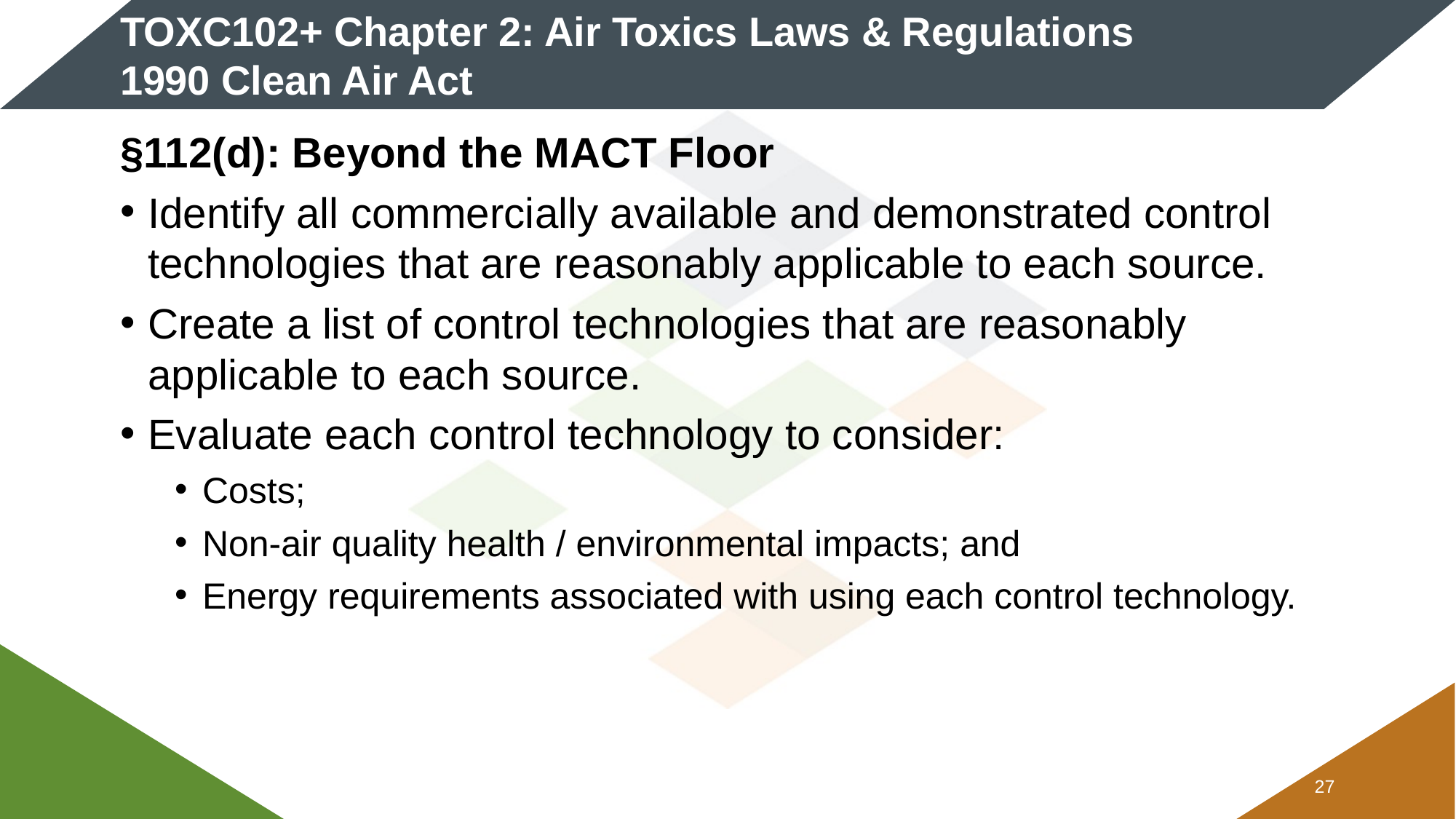

# TOXC102+ Chapter 2: Air Toxics Laws & Regulations 1990 Clean Air Act
§112(d): Beyond the MACT Floor
Identify all commercially available and demonstrated control technologies that are reasonably applicable to each source.
Create a list of control technologies that are reasonably applicable to each source.
Evaluate each control technology to consider:
Costs;
Non-air quality health / environmental impacts; and
Energy requirements associated with using each control technology.

27